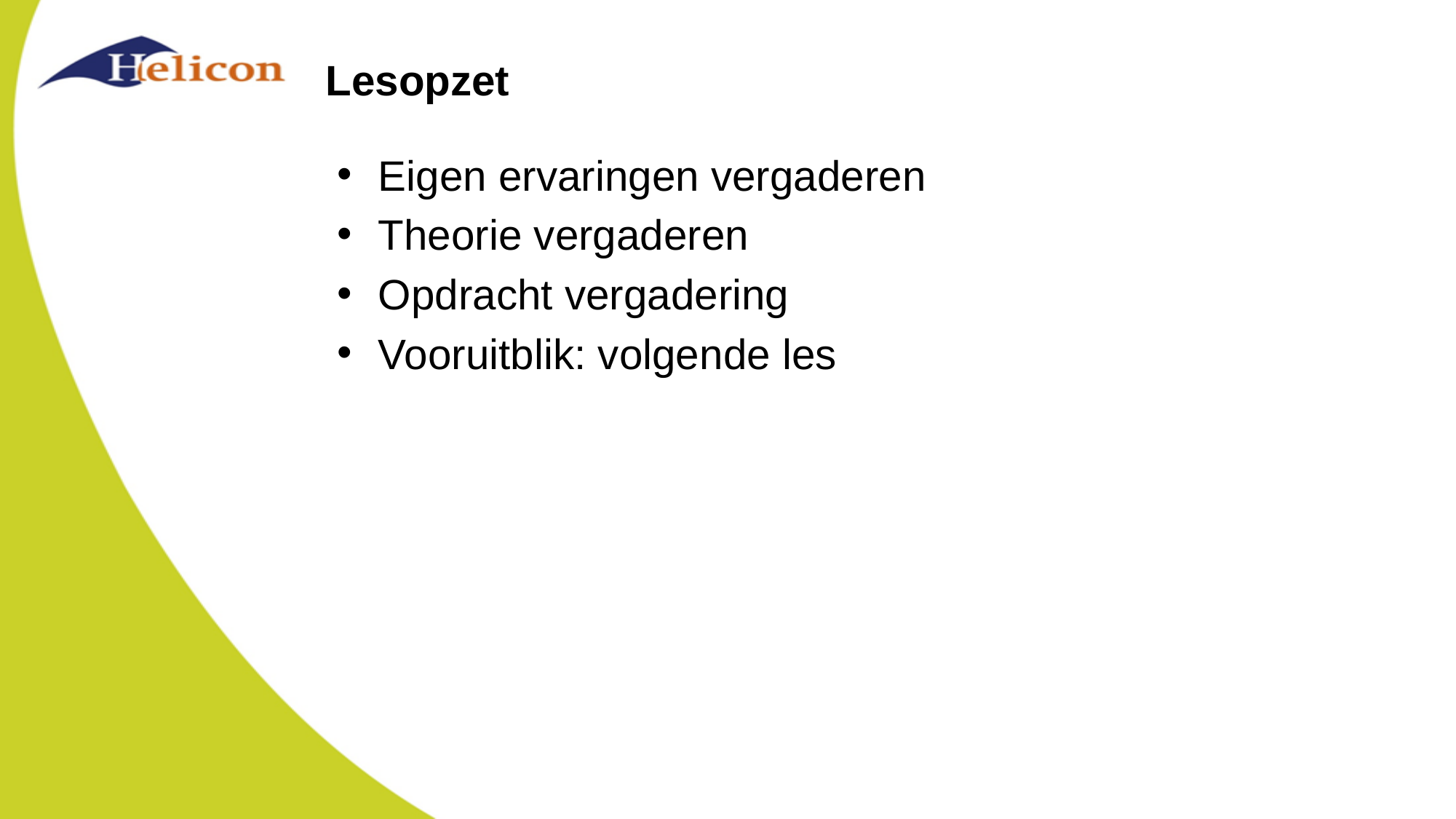

# Lesopzet
Eigen ervaringen vergaderen
Theorie vergaderen
Opdracht vergadering
Vooruitblik: volgende les